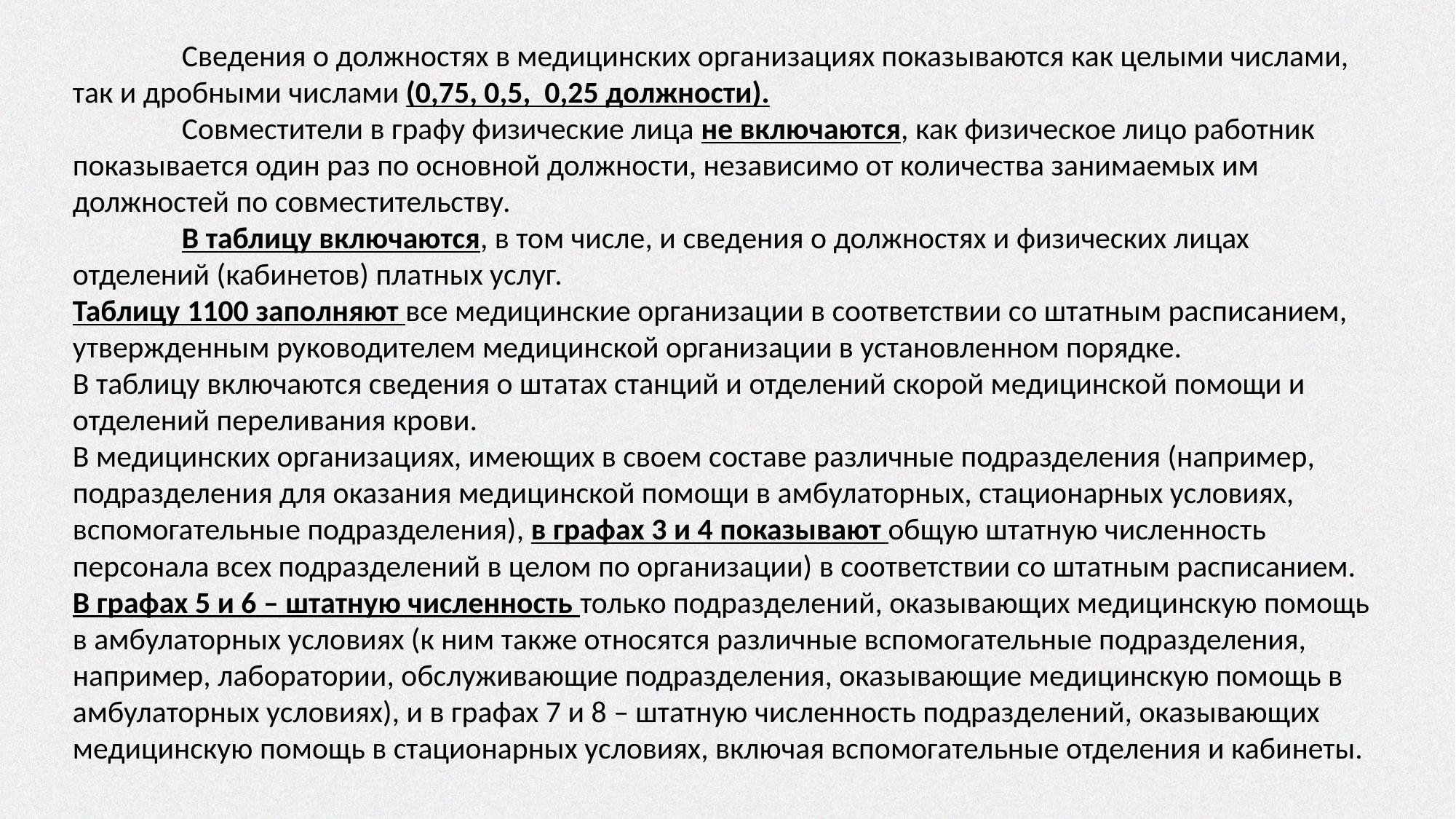

Сведения о должностях в медицинских организациях показываются как целыми числами, так и дробными числами (0,75, 0,5,  0,25 должности).
	Совместители в графу физические лица не включаются, как физическое лицо работник показывается один раз по основной должности, независимо от количества занимаемых им должностей по совместительству.
	В таблицу включаются, в том числе, и сведения о должностях и физических лицах отделений (кабинетов) платных услуг.
Таблицу 1100 заполняют все медицинские организации в соответствии со штатным расписанием, утвержденным руководителем медицинской организации в установленном порядке.
В таблицу включаются сведения о штатах станций и отделений скорой медицинской помощи и отделений переливания крови.
В медицинских организациях, имеющих в своем составе различные подразделения (например, подразделения для оказания медицинской помощи в амбулаторных, стационарных условиях, вспомогательные подразделения), в графах 3 и 4 показывают общую штатную численность персонала всех подразделений в целом по организации) в соответствии со штатным расписанием.
В графах 5 и 6 – штатную численность только подразделений, оказывающих медицинскую помощь в амбулаторных условиях (к ним также относятся различные вспомогательные подразделения, например, лаборатории, обслуживающие подразделения, оказывающие медицинскую помощь в амбулаторных условиях), и в графах 7 и 8 – штатную численность подразделений, оказывающих медицинскую помощь в стационарных условиях, включая вспомогательные отделения и кабинеты.